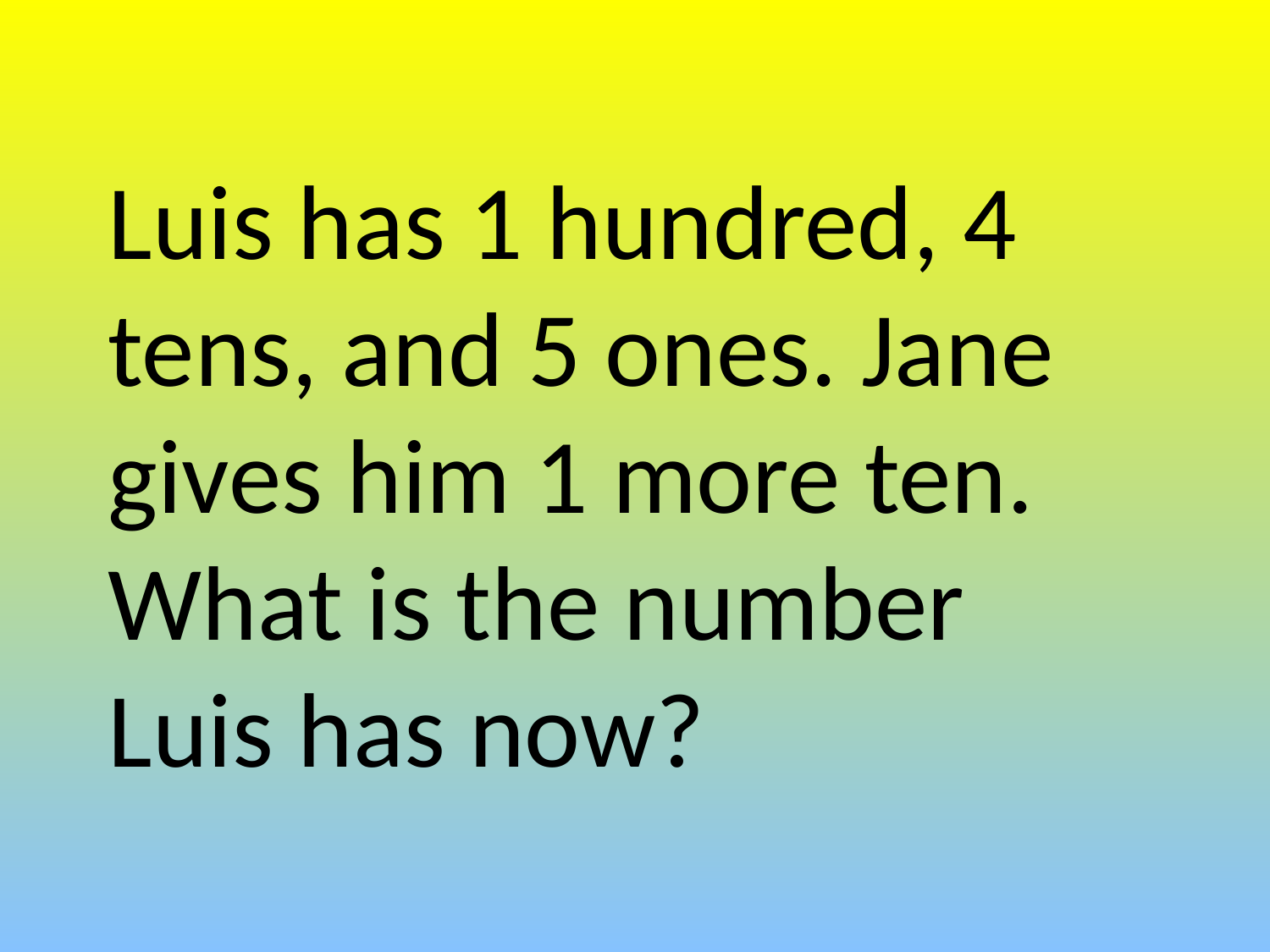

# Luis has 1 hundred, 4 tens, and 5 ones. Jane gives him 1 more ten. What is the number Luis has now?